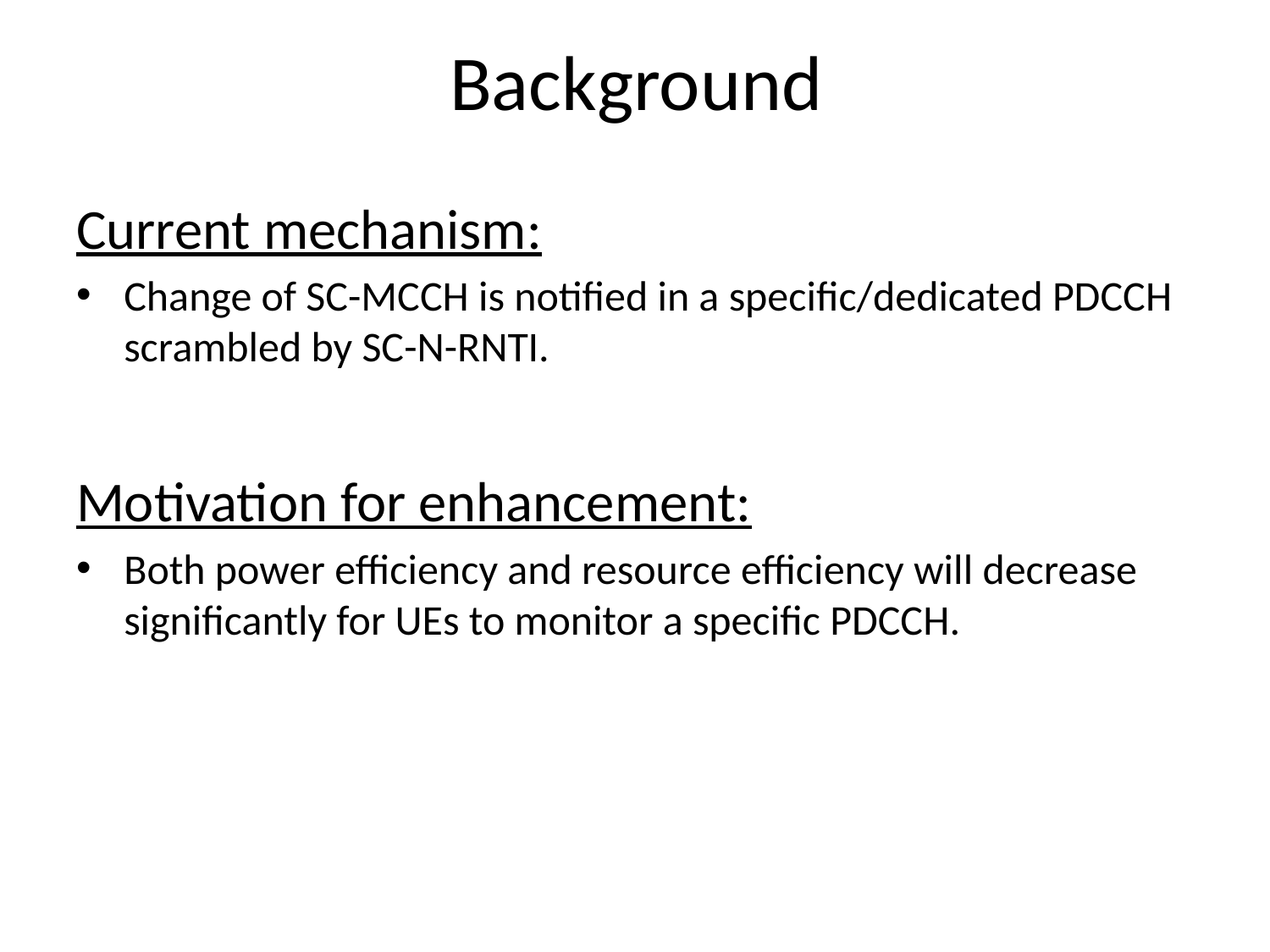

# Background
Current mechanism:
Change of SC-MCCH is notified in a specific/dedicated PDCCH scrambled by SC-N-RNTI.

Motivation for enhancement:
Both power efficiency and resource efficiency will decrease significantly for UEs to monitor a specific PDCCH.